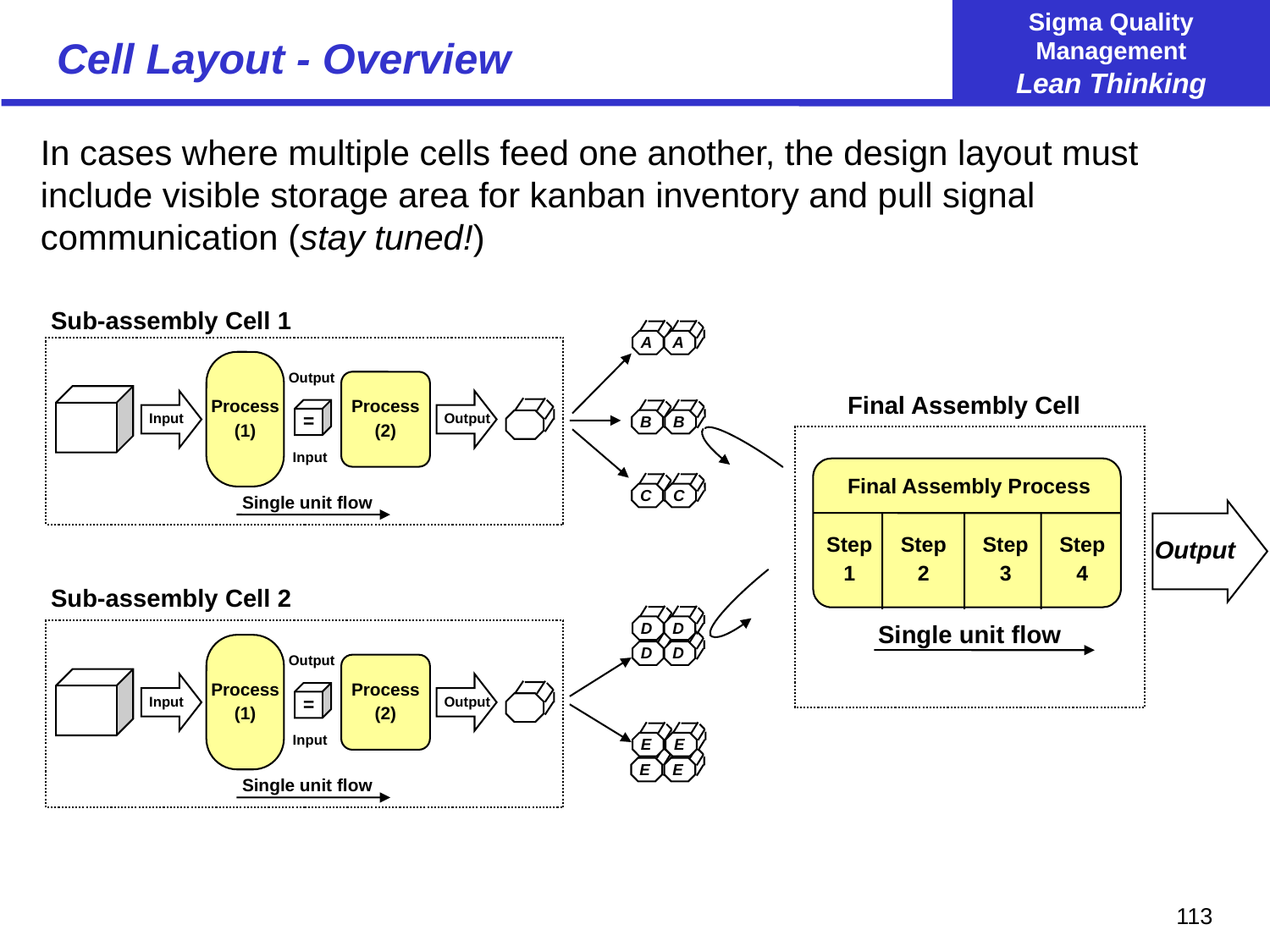

# Cell Layout - Overview
In cases where multiple cells feed one another, the design layout must include visible storage area for kanban inventory and pull signal communication (stay tuned!)
Sub-assembly Cell 1

Process
(1)
Output
Process
(2)

Input
Output

=
Input
Single unit flow

A

A

Final Assembly Cell

Final Assembly Process

Step
1
Step
2
Step
3
Step
4
Single unit flow

B

B

C

C
Output
Sub-assembly Cell 2

Process
(1)
Output
Process
(2)

Input
Output

=
Input
Single unit flow

D

D

D

D

E

E

E

E